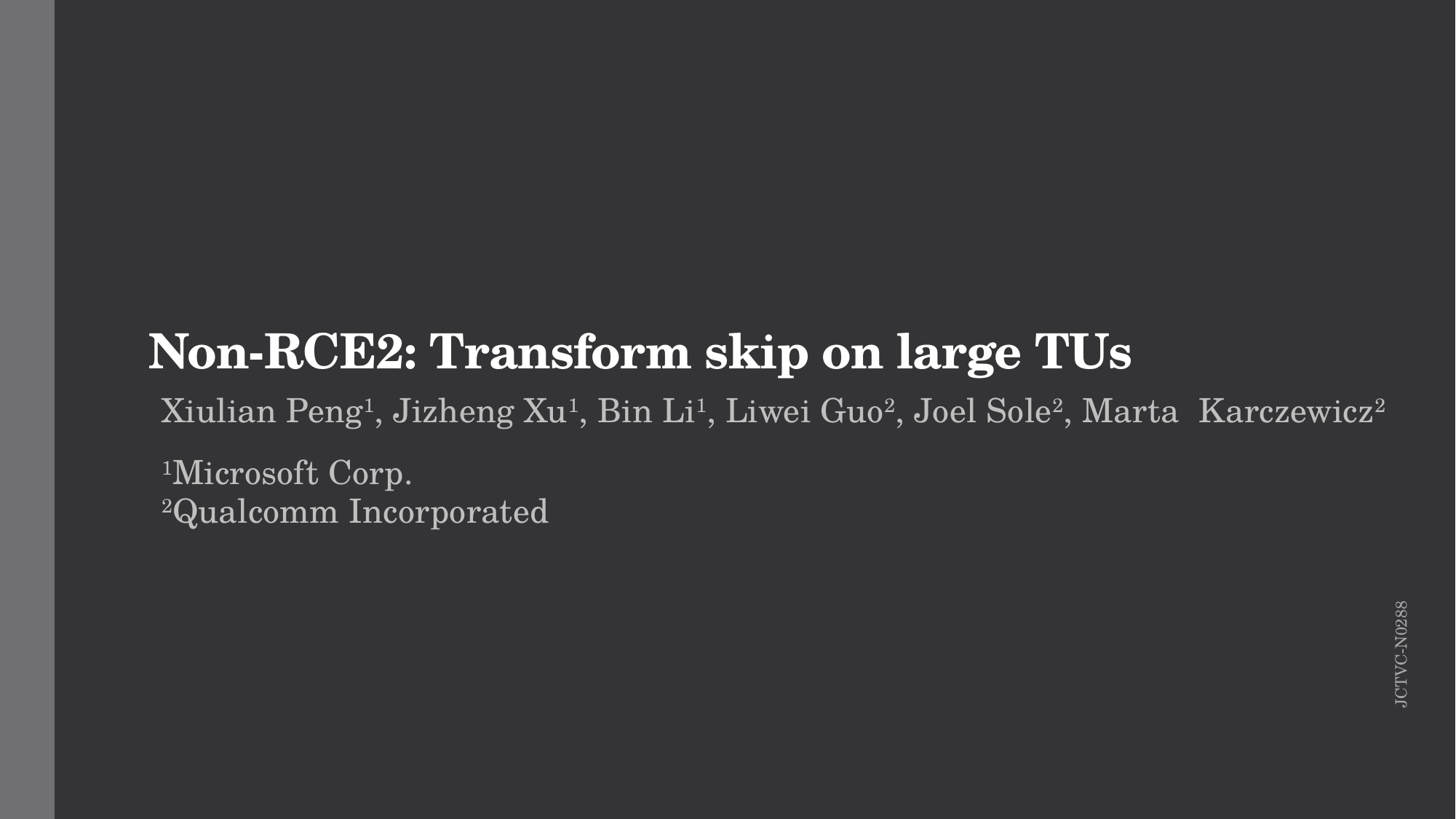

# Non-RCE2: Transform skip on large TUs
Xiulian Peng1, Jizheng Xu1, Bin Li1, Liwei Guo2, Joel Sole2, Marta  Karczewicz2
1Microsoft Corp.
2Qualcomm Incorporated
JCTVC-N0288